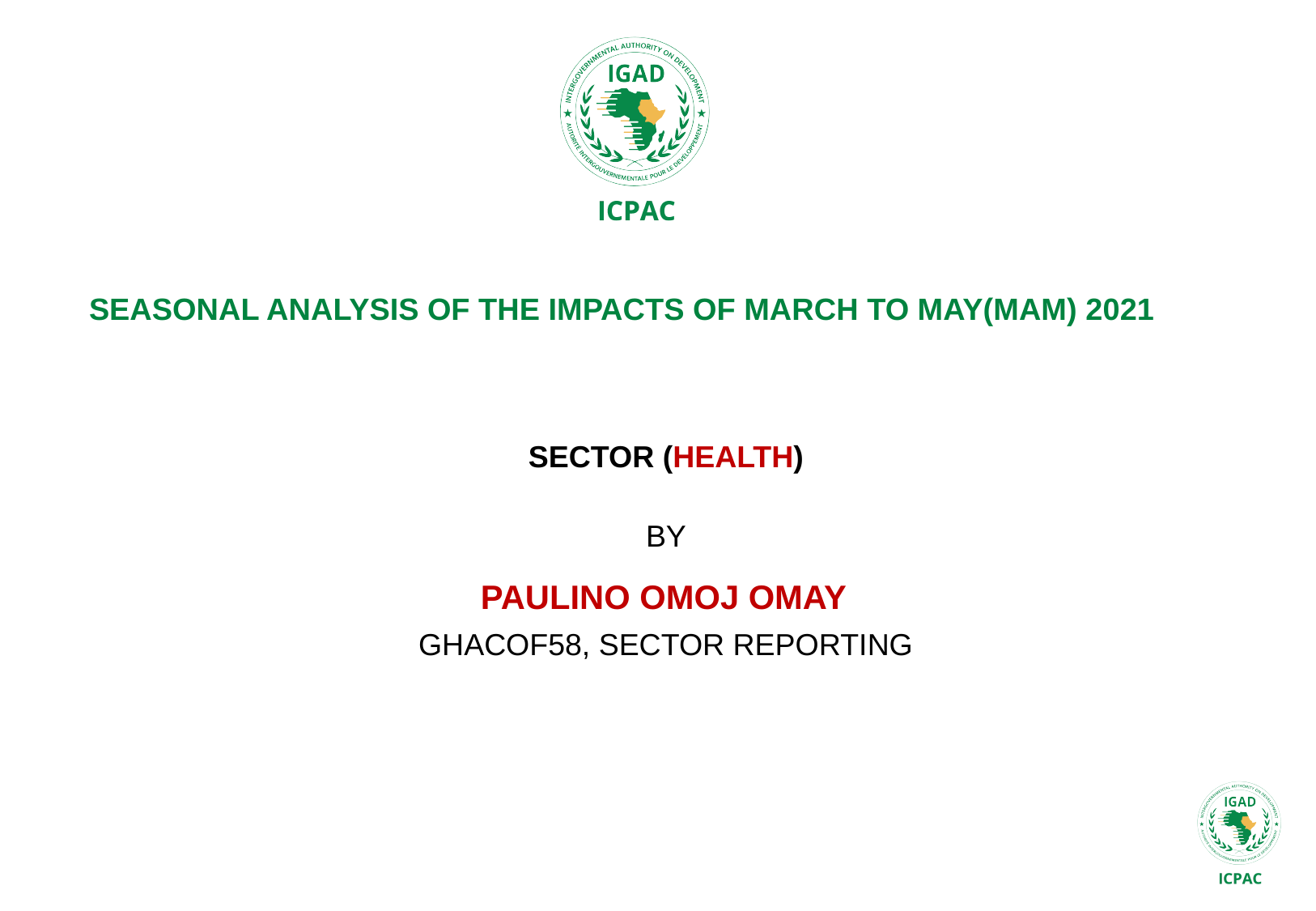

# Seasonal analysis of the impacts of MARCH to MAY(MAM) 2021
SECTOR (health)
by
Paulino Omoj Omay
ghacof58, Sector reporting